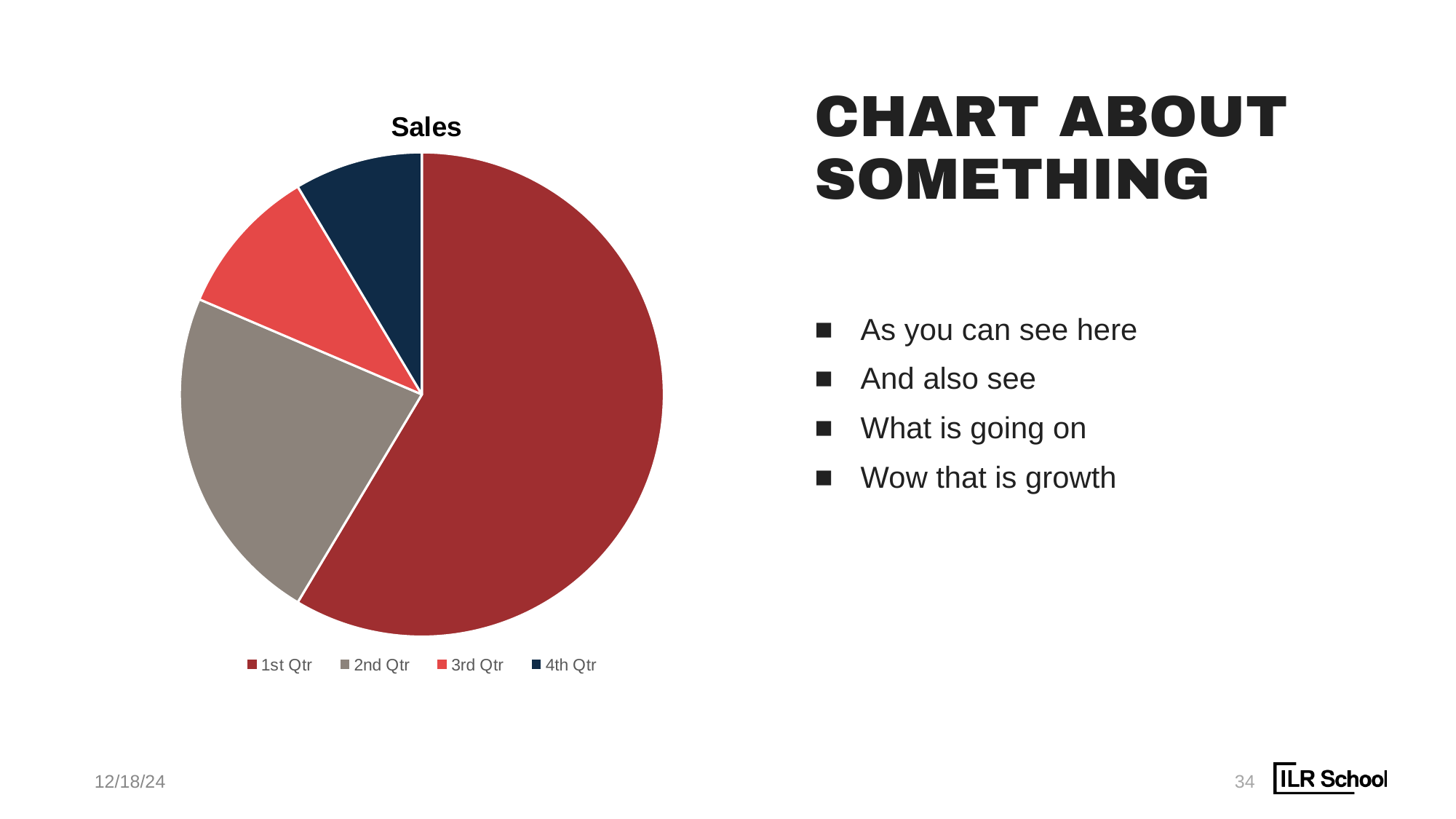

# Chart about something

### Chart: Sales

| Category | Sales |
|---|---|
| 1st Qtr | 8.2 |
| 2nd Qtr | 3.2 |
| 3rd Qtr | 1.4 |
| 4th Qtr | 1.2 |
As you can see here
And also see
What is going on
Wow that is growth
12/18/24
34